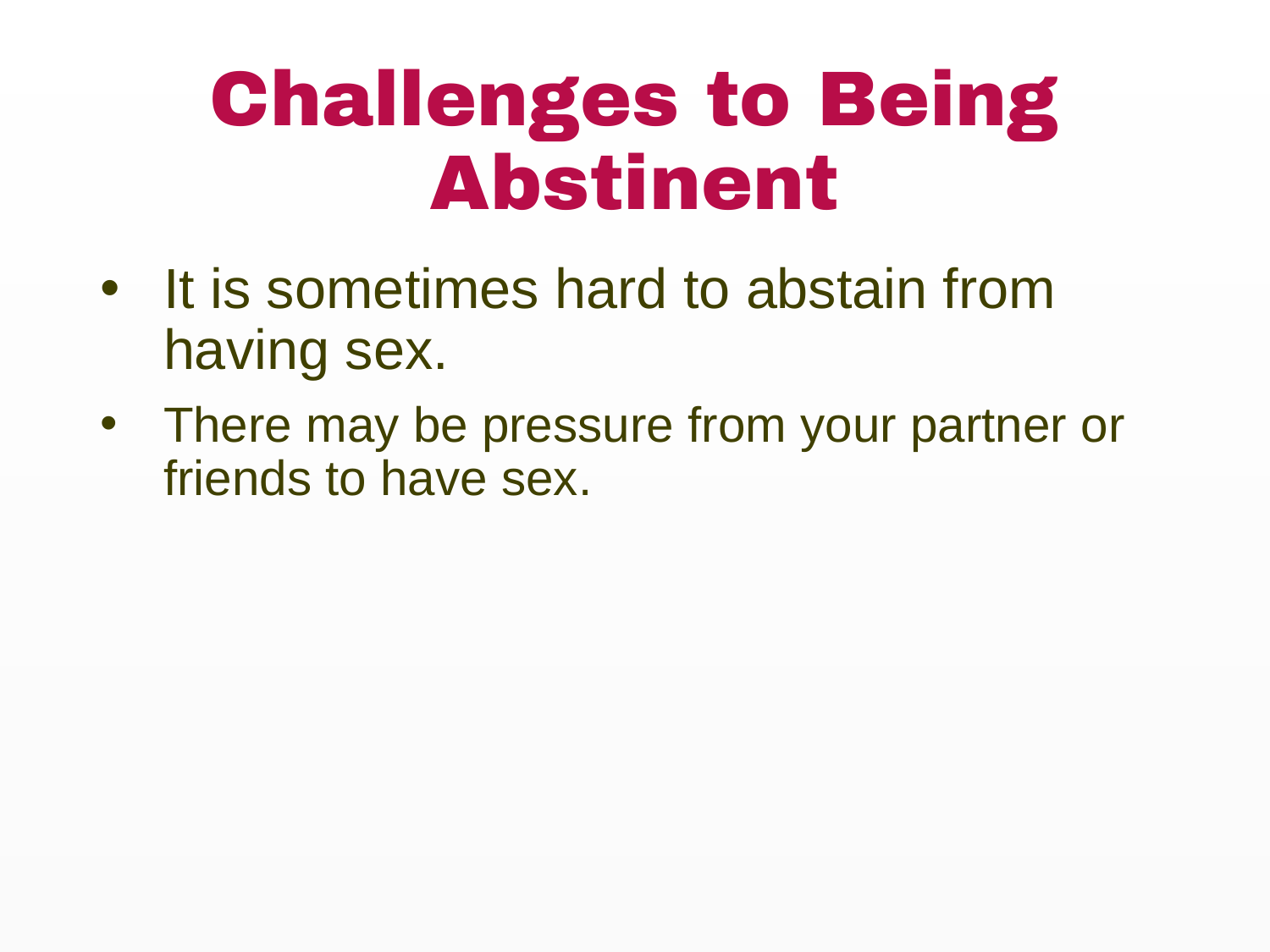

# Challenges to Being Abstinent
It is sometimes hard to abstain from having sex.
There may be pressure from your partner or friends to have sex.